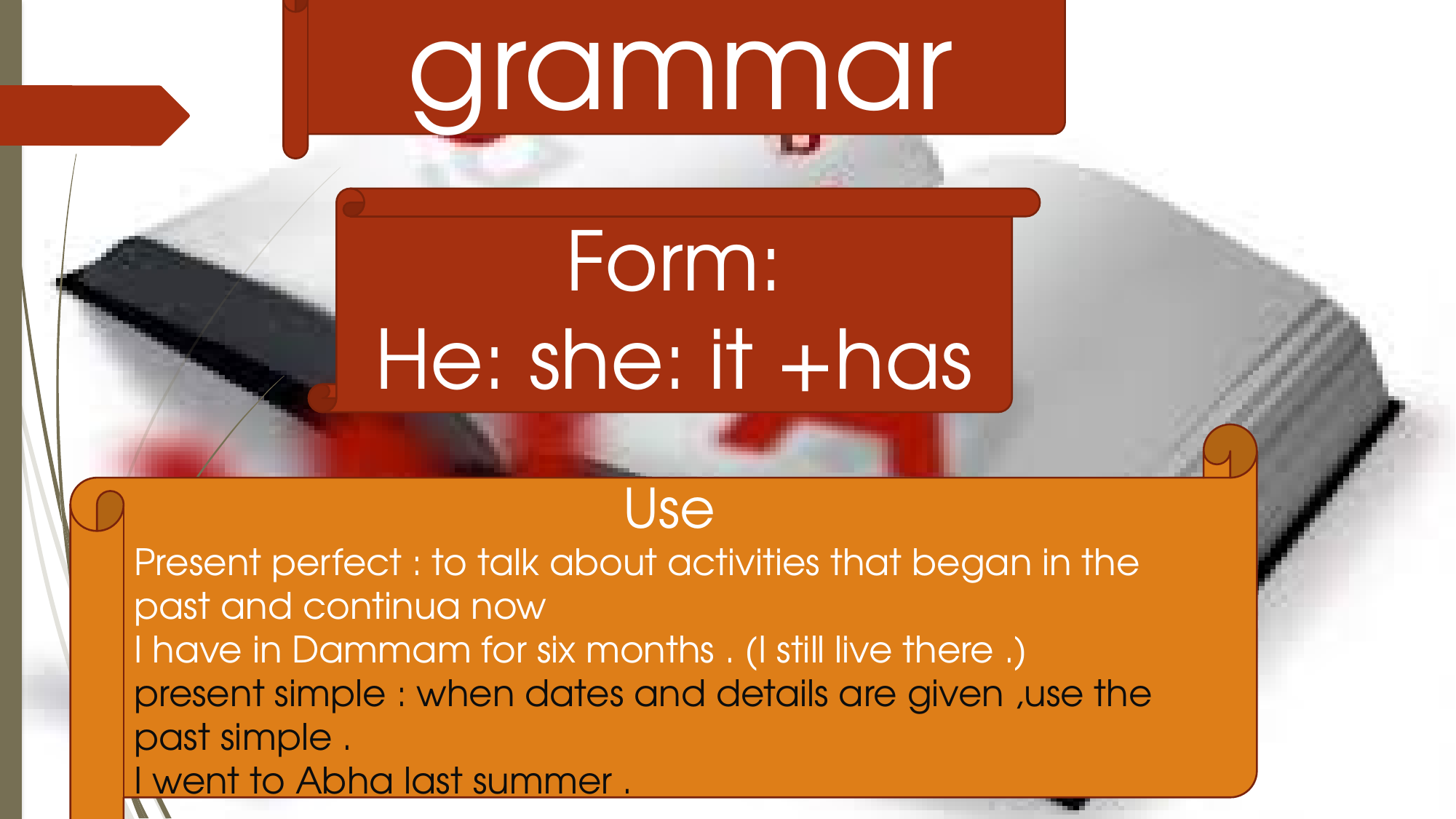

grammar
Form:
He: she: it +has
Use
Present perfect : to talk about activities that began in the past and continua now
I have in Dammam for six months . (I still live there .)
present simple : when dates and details are given ,use the past simple .
I went to Abha last summer .